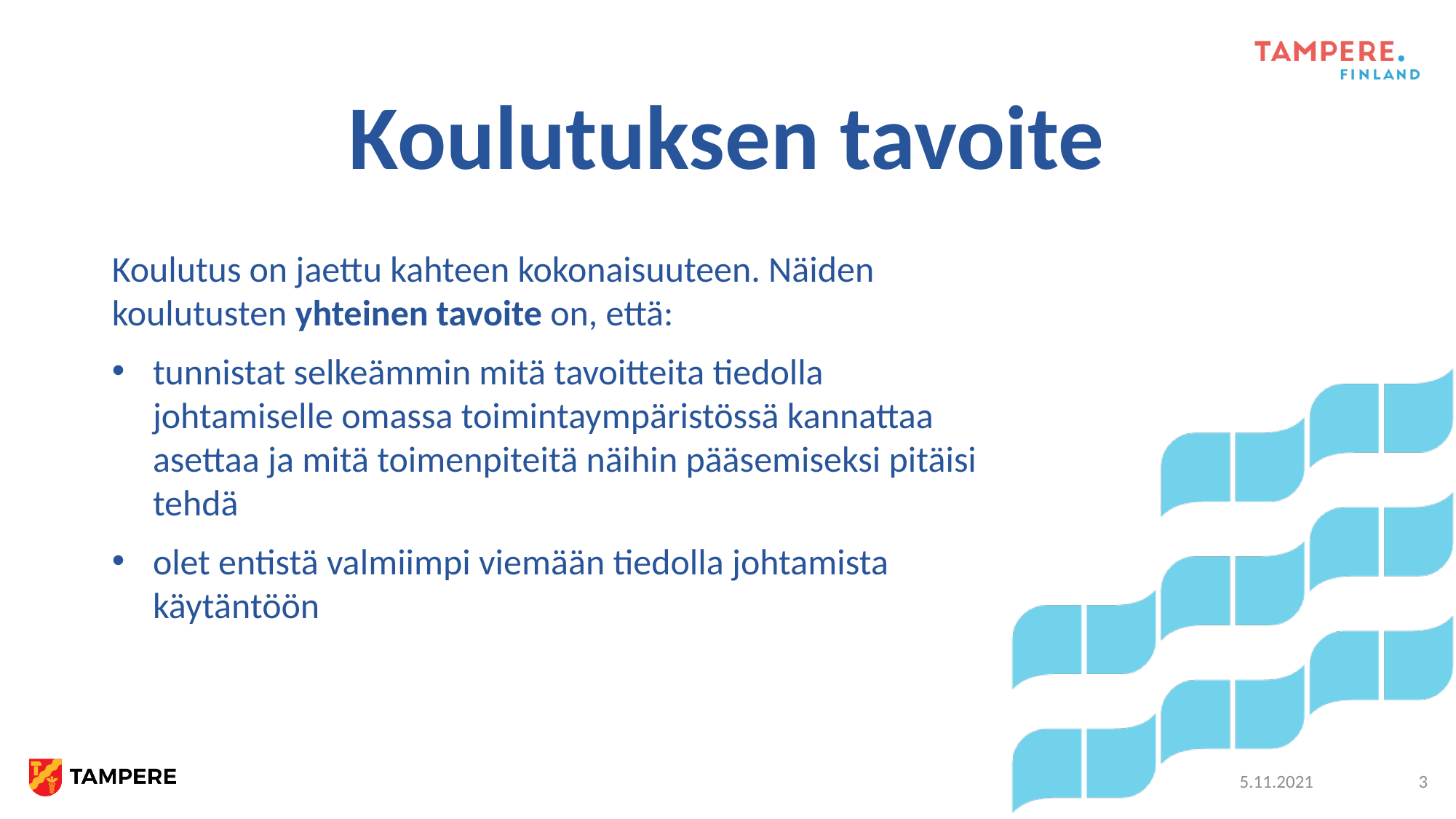

# Koulutuksen tavoite
Koulutus on jaettu kahteen kokonaisuuteen. Näiden koulutusten yhteinen tavoite on, että:
tunnistat selkeämmin mitä tavoitteita tiedolla johtamiselle omassa toimintaympäristössä kannattaa asettaa ja mitä toimenpiteitä näihin pääsemiseksi pitäisi tehdä
olet entistä valmiimpi viemään tiedolla johtamista käytäntöön

5.11.2021
3